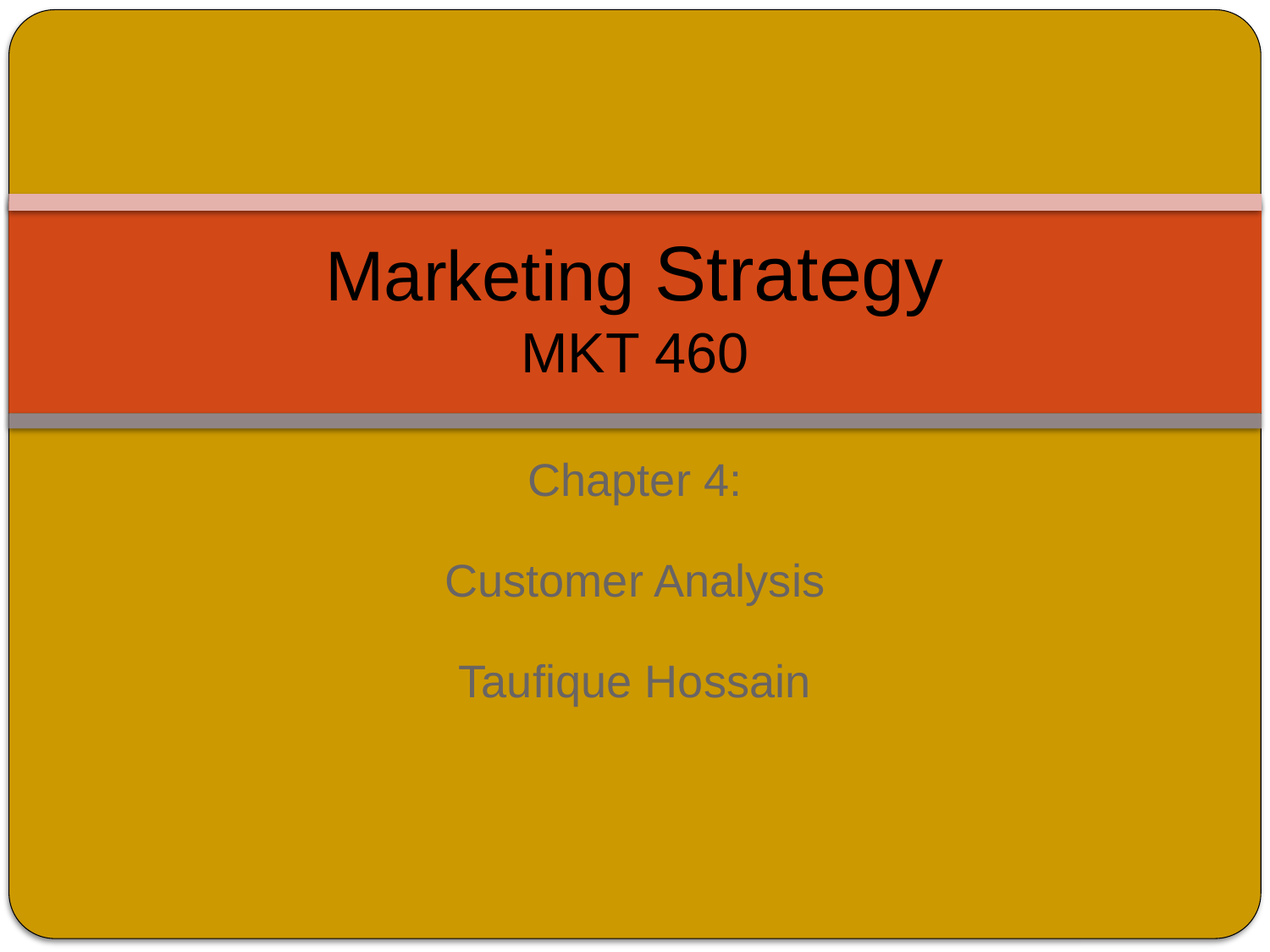

# Marketing Strategy MKT 460
Chapter 4:

Customer Analysis

Taufique Hossain